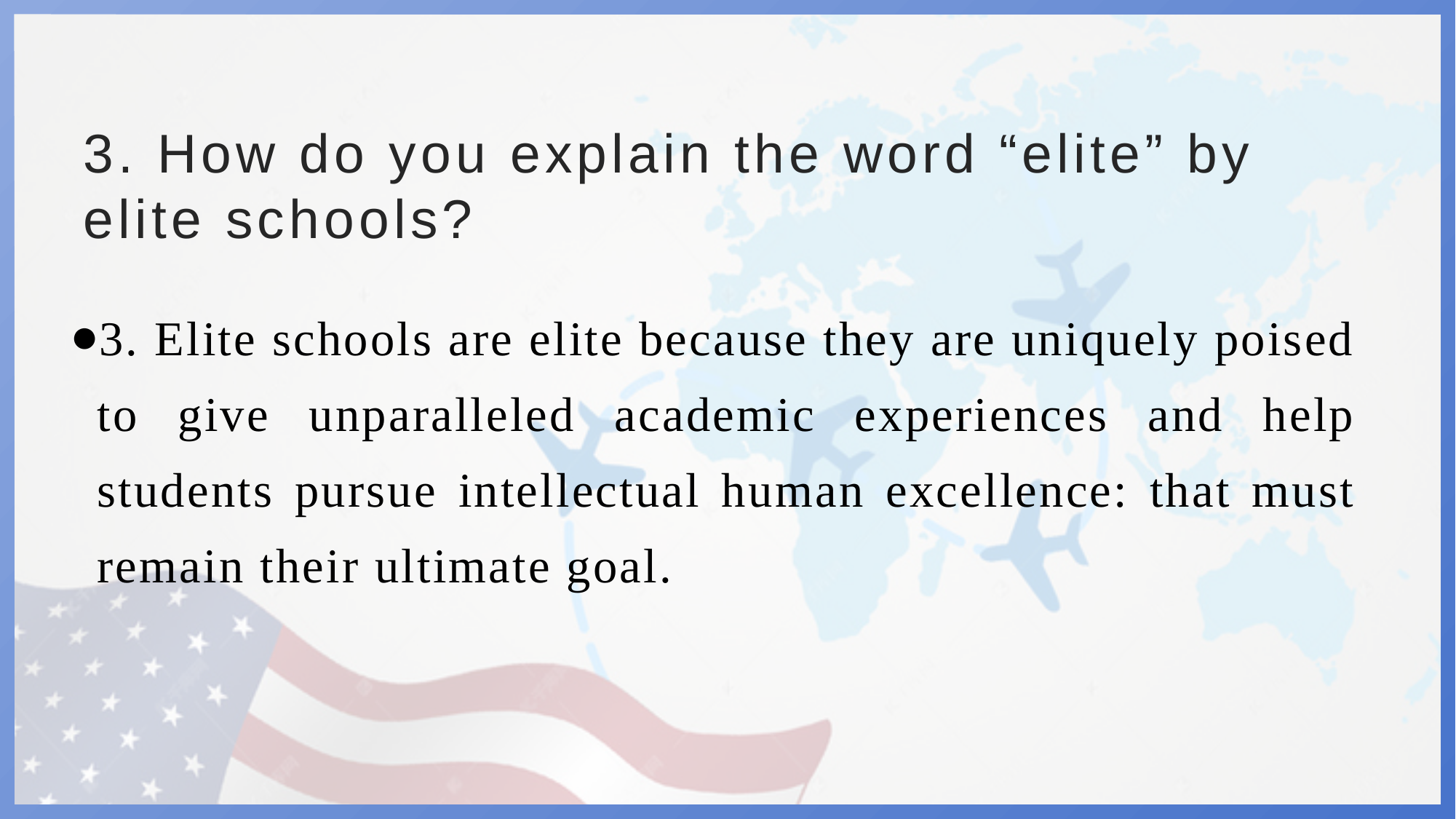

# 3. How do you explain the word “elite” by elite schools?
3. Elite schools are elite because they are uniquely poised to give unparalleled academic experiences and help students pursue intellectual human excellence: that must remain their ultimate goal.